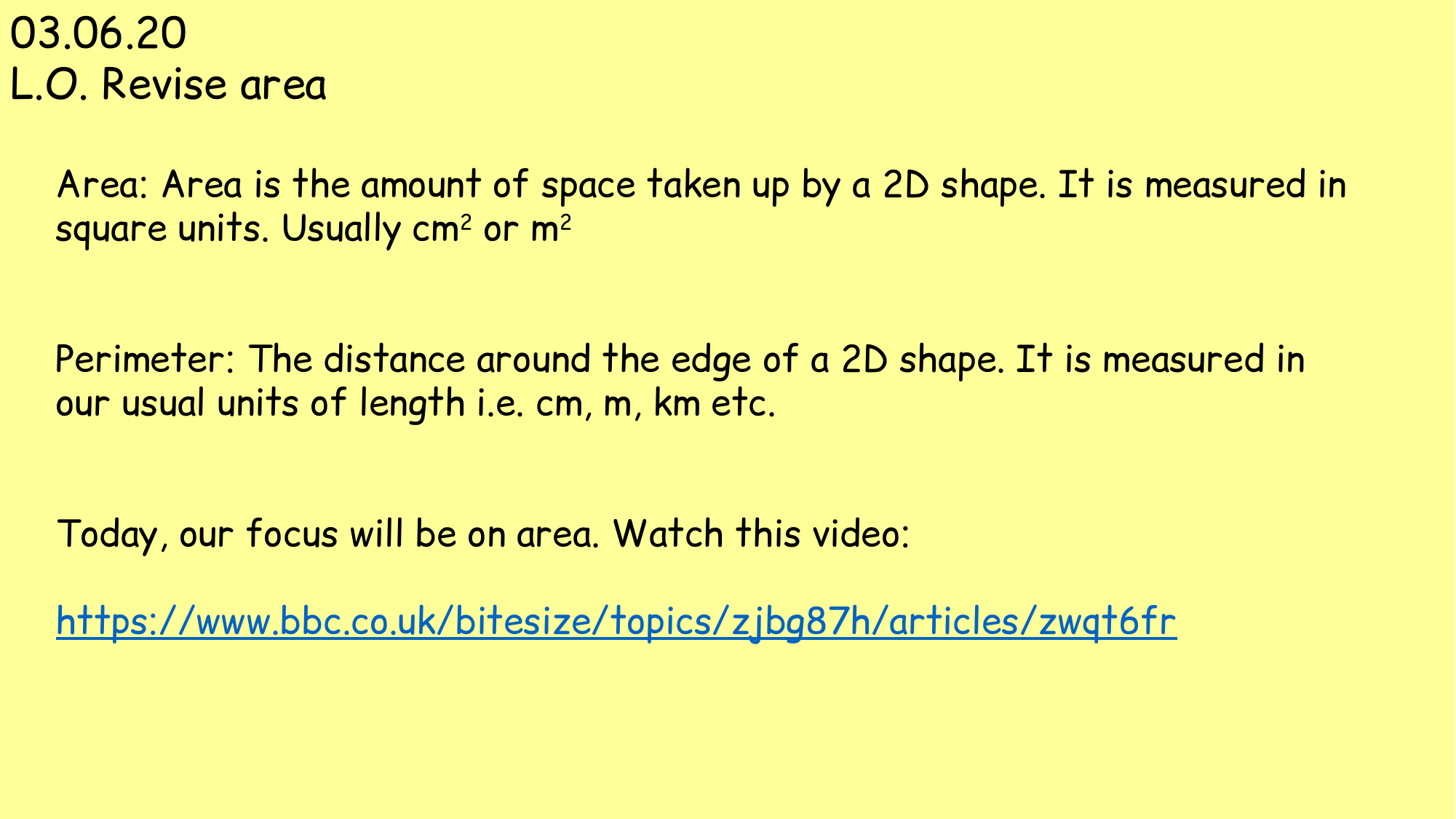

03.06.20
L.O. Revise area
Area: Area is the amount of space taken up by a 2D shape. It is measured in
square units. Usually cm2 or m2

Perimeter: The distance around the edge of a 2D shape. It is measured in our usual units of length i.e. cm, m, km etc.

Today, our focus will be on area. Watch this video:

https://www.bbc.co.uk/bitesize/topics/zjbg87h/articles/zwqt6fr